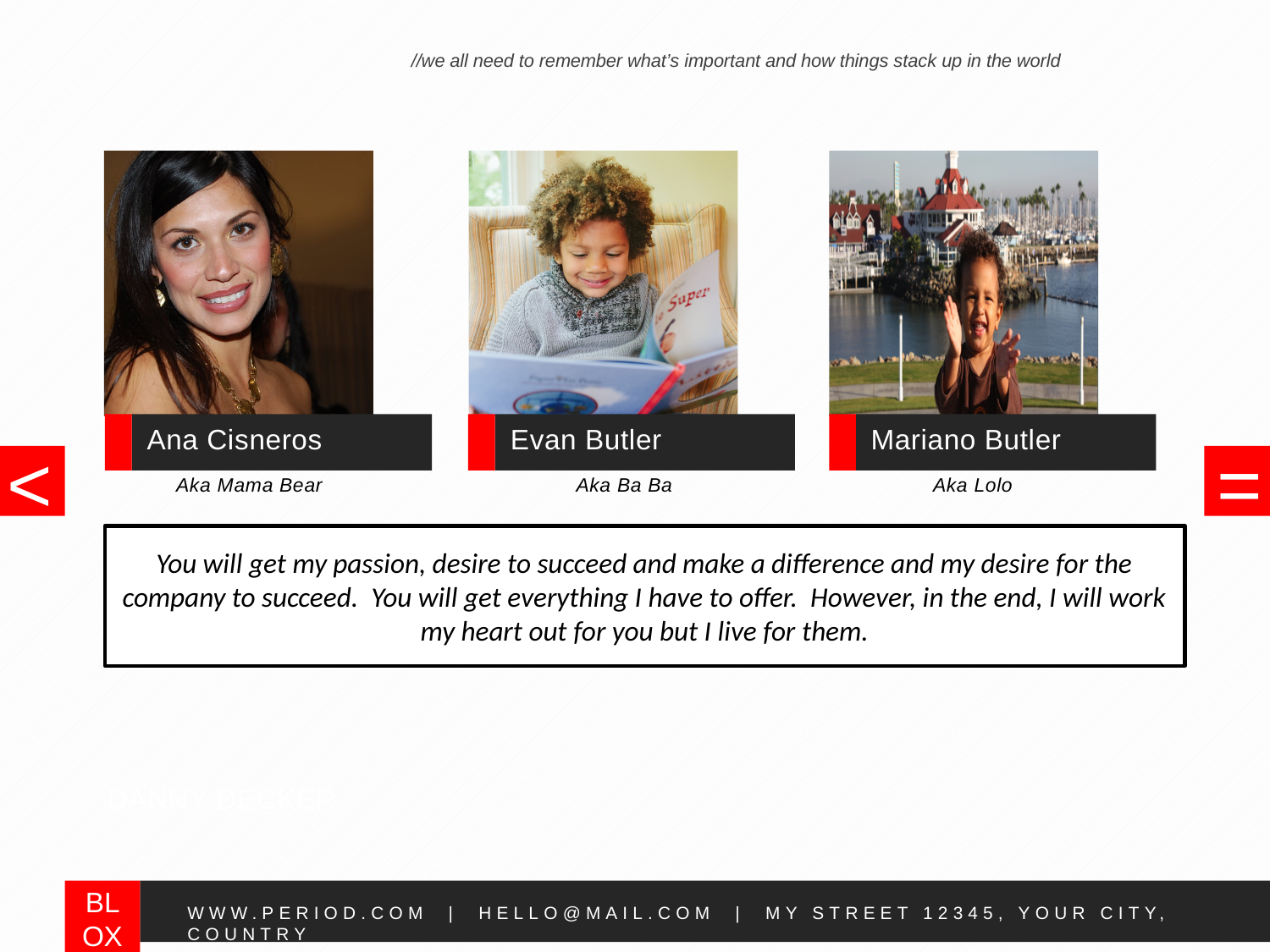

//we all need to remember what’s important and how things stack up in the world

Ana Cisneros
Evan Butler
Mariano Butler
<
=
Aka Mama Bear
Aka Ba Ba
Aka Lolo
You will get my passion, desire to succeed and make a difference and my desire for the company to succeed.  You will get everything I have to offer.  However, in the end, I will work my heart out for you but I live for them.
DANNY DECKER
BLOX

WWW.PERIOD.COM  |  HELLO@MAIL.COM  |  MY STREET 12345, YOUR CITY, COUNTRY